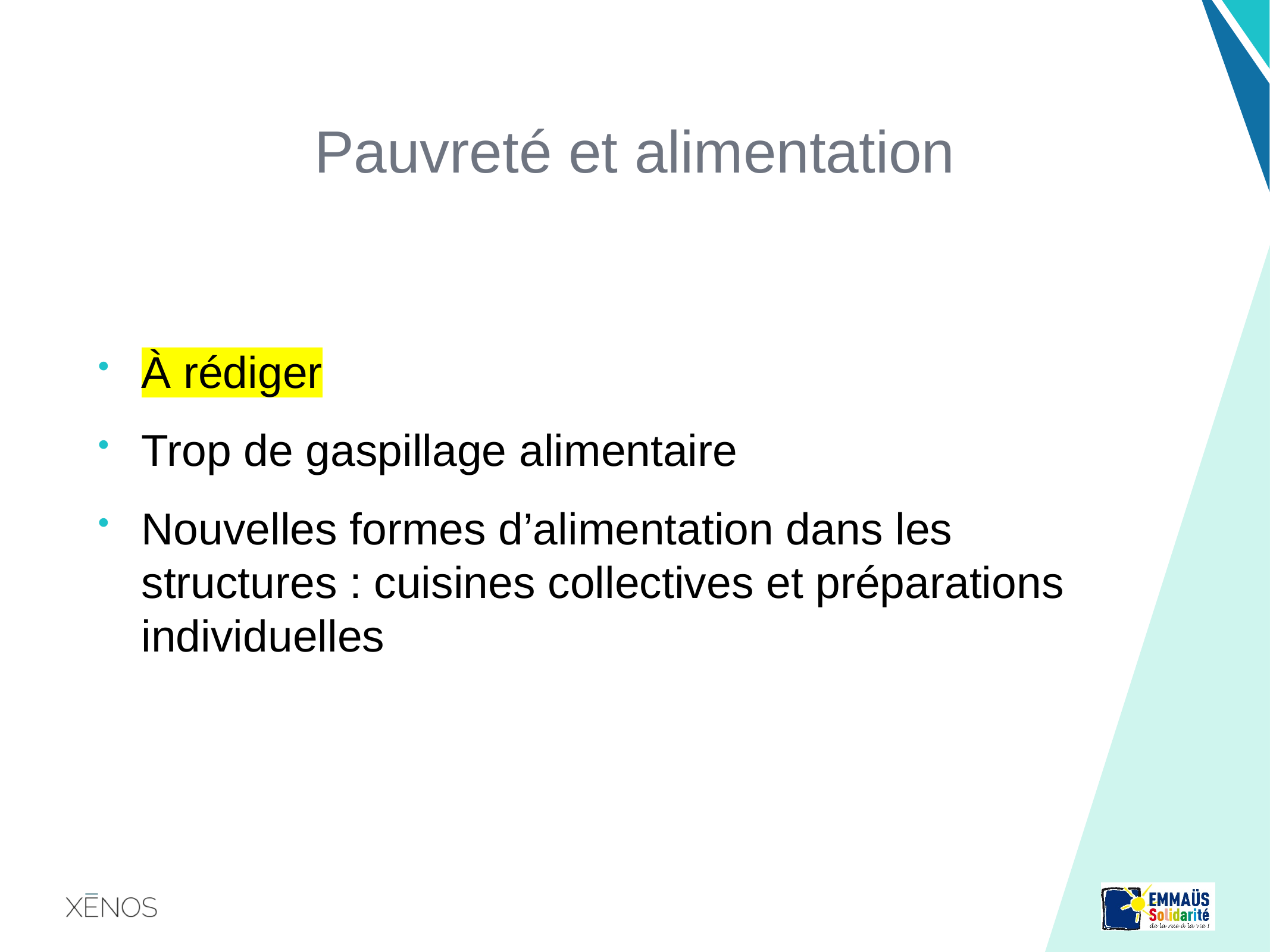

# Pauvreté et alimentation

À rédiger
Trop de gaspillage alimentaire
Nouvelles formes d’alimentation dans les structures : cuisines collectives et préparations individuelles